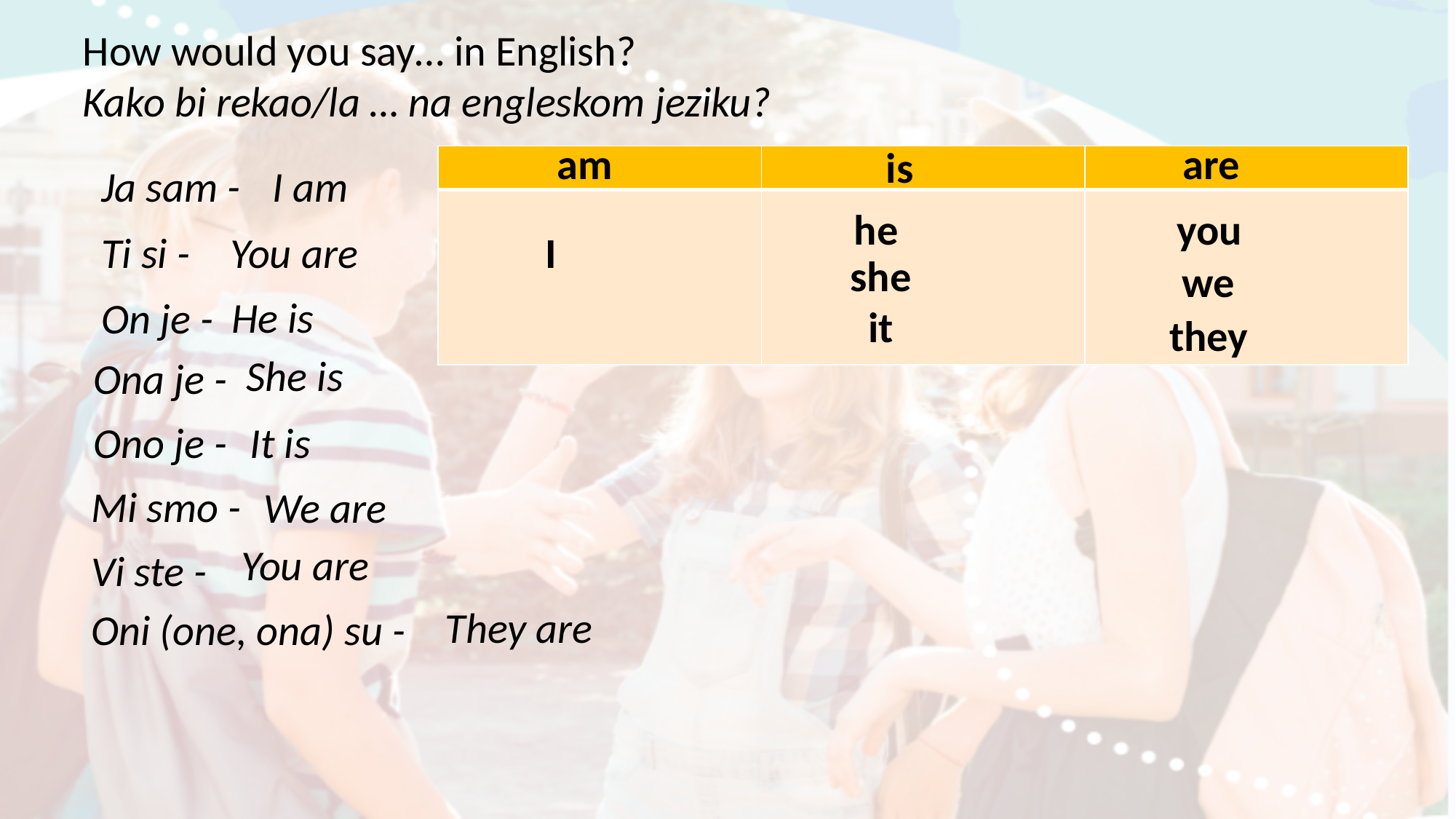

How would you say… in English?
Kako bi rekao/la … na engleskom jeziku?
    am
    are
    is
|  |  |  |
| --- | --- | --- |
|  |  |  |
Ja sam -
I am
    he
    you
Ti si -
You are
    I
    she
    we
He is
On je -
    it
    they
She is
Ona je -
Ono je -
It is
Mi smo -
We are
You are
Vi ste -
They are
Oni (one, ona) su -